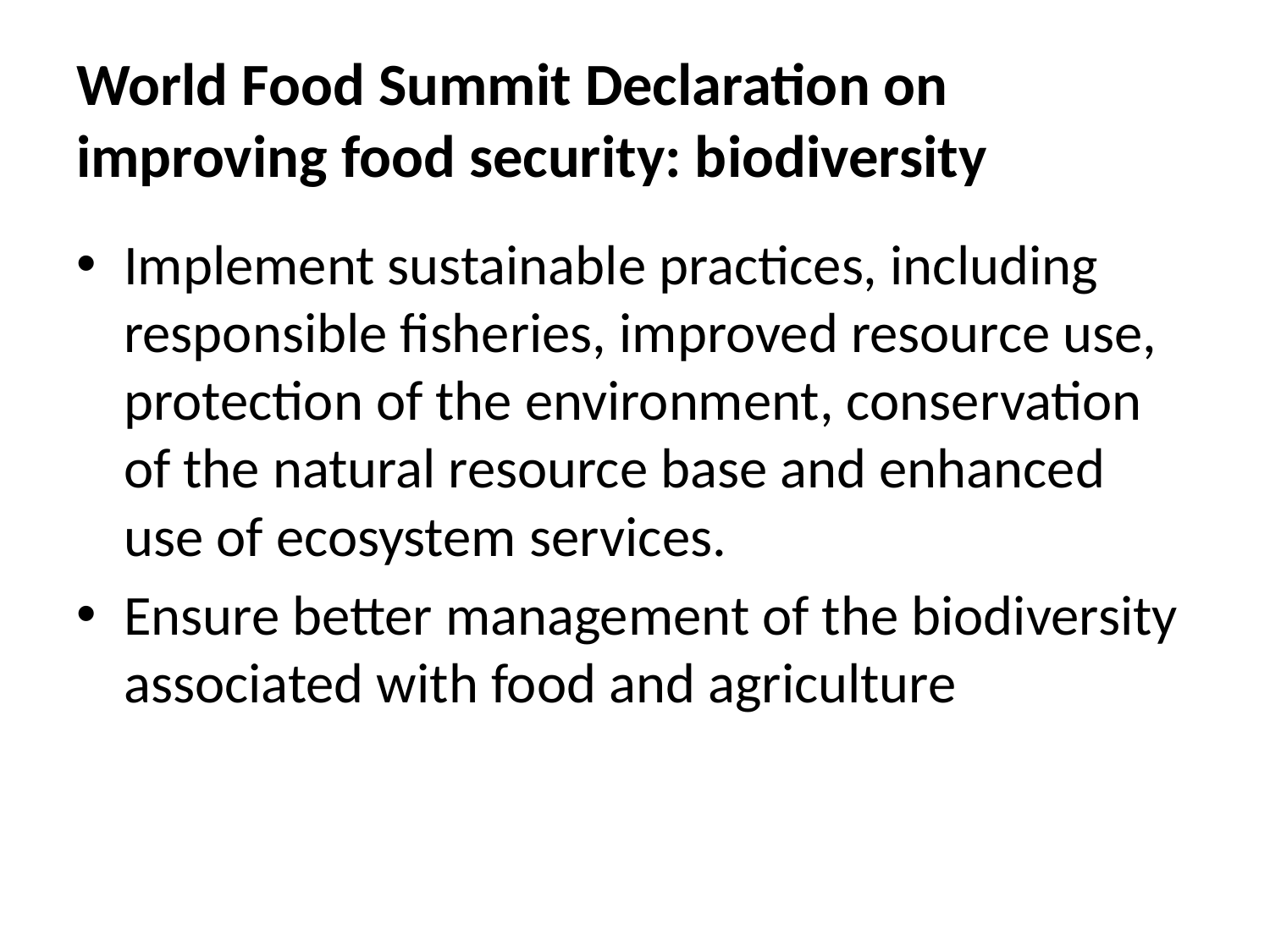

# World Food Summit Declaration on improving food security: biodiversity
Implement sustainable practices, including responsible fisheries, improved resource use, protection of the environment, conservation of the natural resource base and enhanced use of ecosystem services.
Ensure better management of the biodiversity associated with food and agriculture